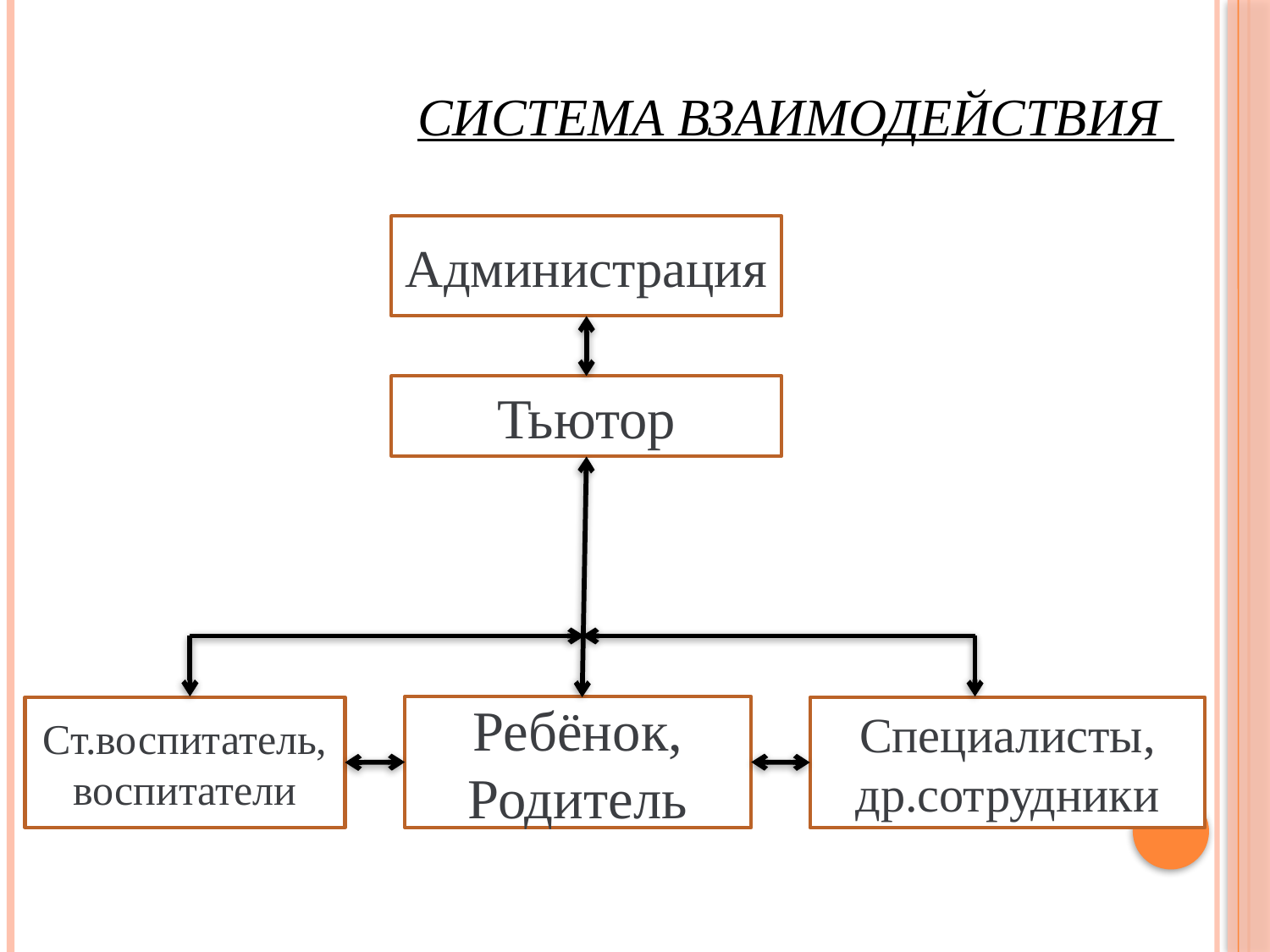

# Система взаимодействия всех сотрудников
Администрация
Тьютор
Ребёнок, Родитель
Ст.воспитатель,
воспитатели
Специалисты,
др.сотрудники